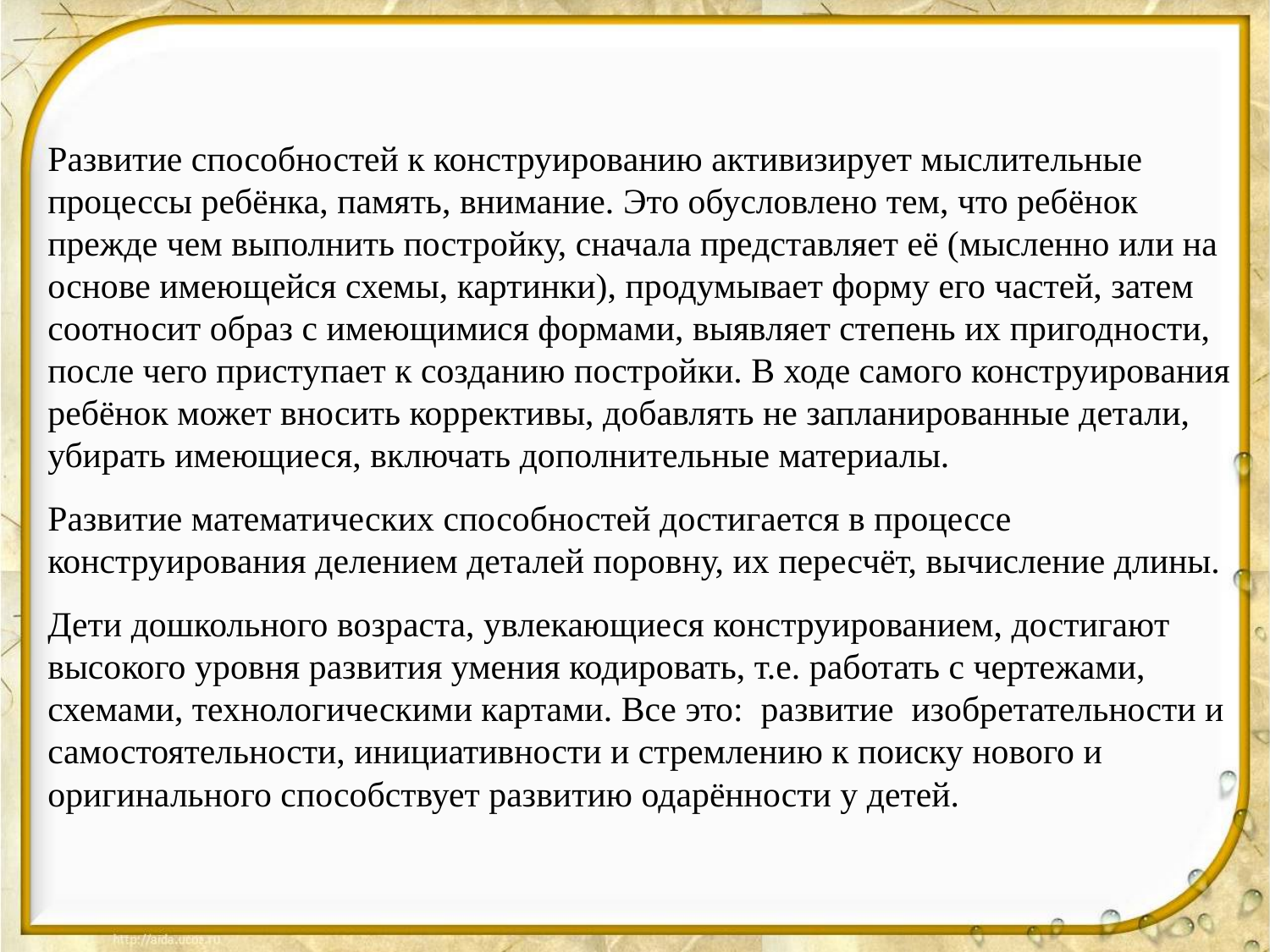

Развитие способностей к конструированию активизирует мыслительные процессы ребёнка, память, внимание. Это обусловлено тем, что ребёнок прежде чем выполнить постройку, сначала представляет её (мысленно или на основе имеющейся схемы, картинки), продумывает форму его частей, затем соотносит образ с имеющимися формами, выявляет степень их пригодности, после чего приступает к созданию постройки. В ходе самого конструирования ребёнок может вносить коррективы, добавлять не запланированные детали, убирать имеющиеся, включать дополнительные материалы.
Развитие математических способностей достигается в процессе конструирования делением деталей поровну, их пересчёт, вычисление длины.
Дети дошкольного возраста, увлекающиеся конструированием, достигают высокого уровня развития умения кодировать, т.е. работать с чертежами, схемами, технологическими картами. Все это:  развитие  изобретательности и самостоятельности, инициативности и стремлению к поиску нового и оригинального способствует развитию одарённости у детей.